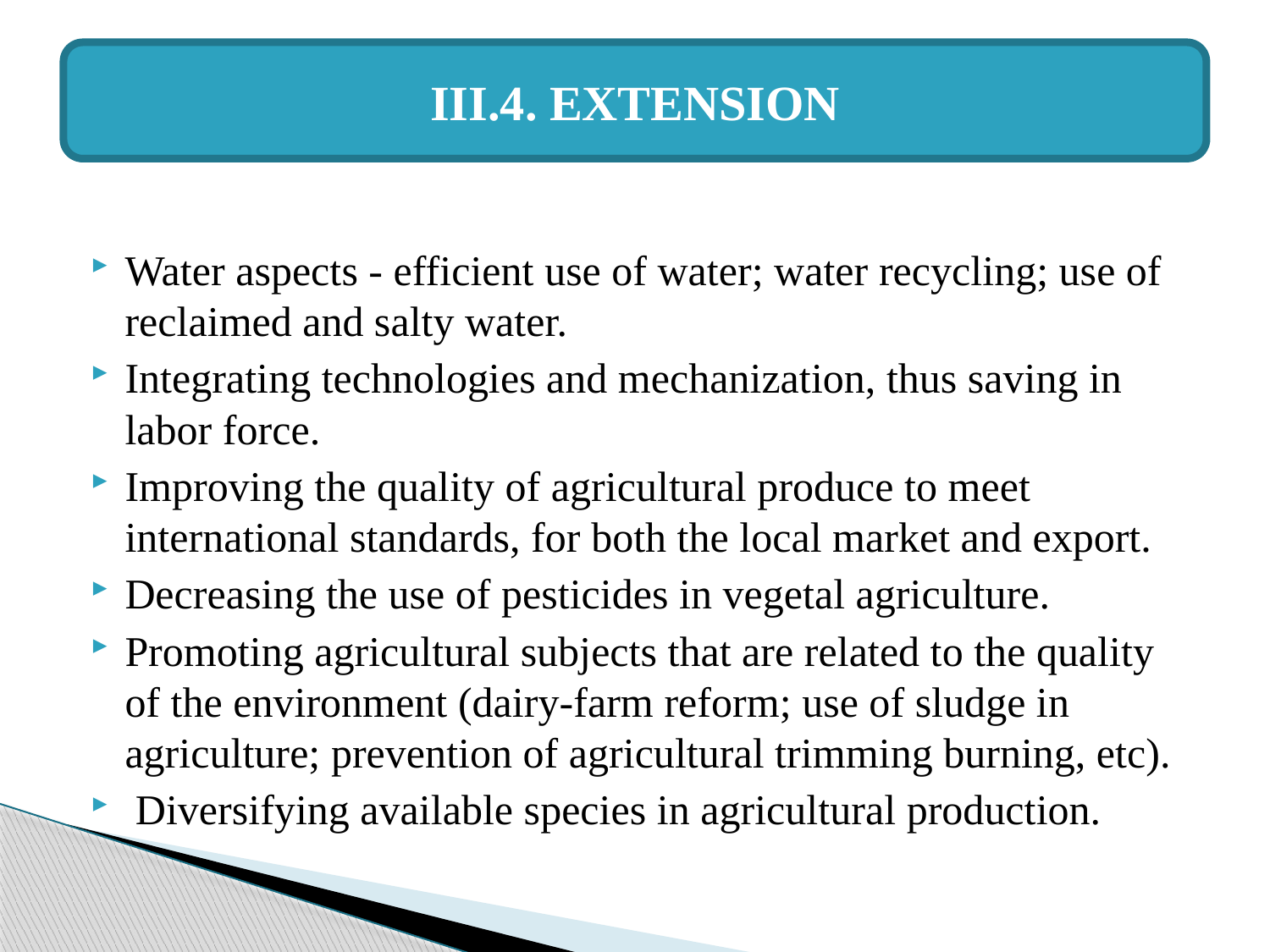

# III.4. EXTENSION
III.4. EXTENSION

Water aspects - efficient use of water; water recycling; use of reclaimed and salty water.
Integrating technologies and mechanization, thus saving in labor force.
Improving the quality of agricultural produce to meet international standards, for both the local market and export.
Decreasing the use of pesticides in vegetal agriculture.
Promoting agricultural subjects that are related to the quality of the environment (dairy-farm reform; use of sludge in agriculture; prevention of agricultural trimming burning, etc).
 Diversifying available species in agricultural production.